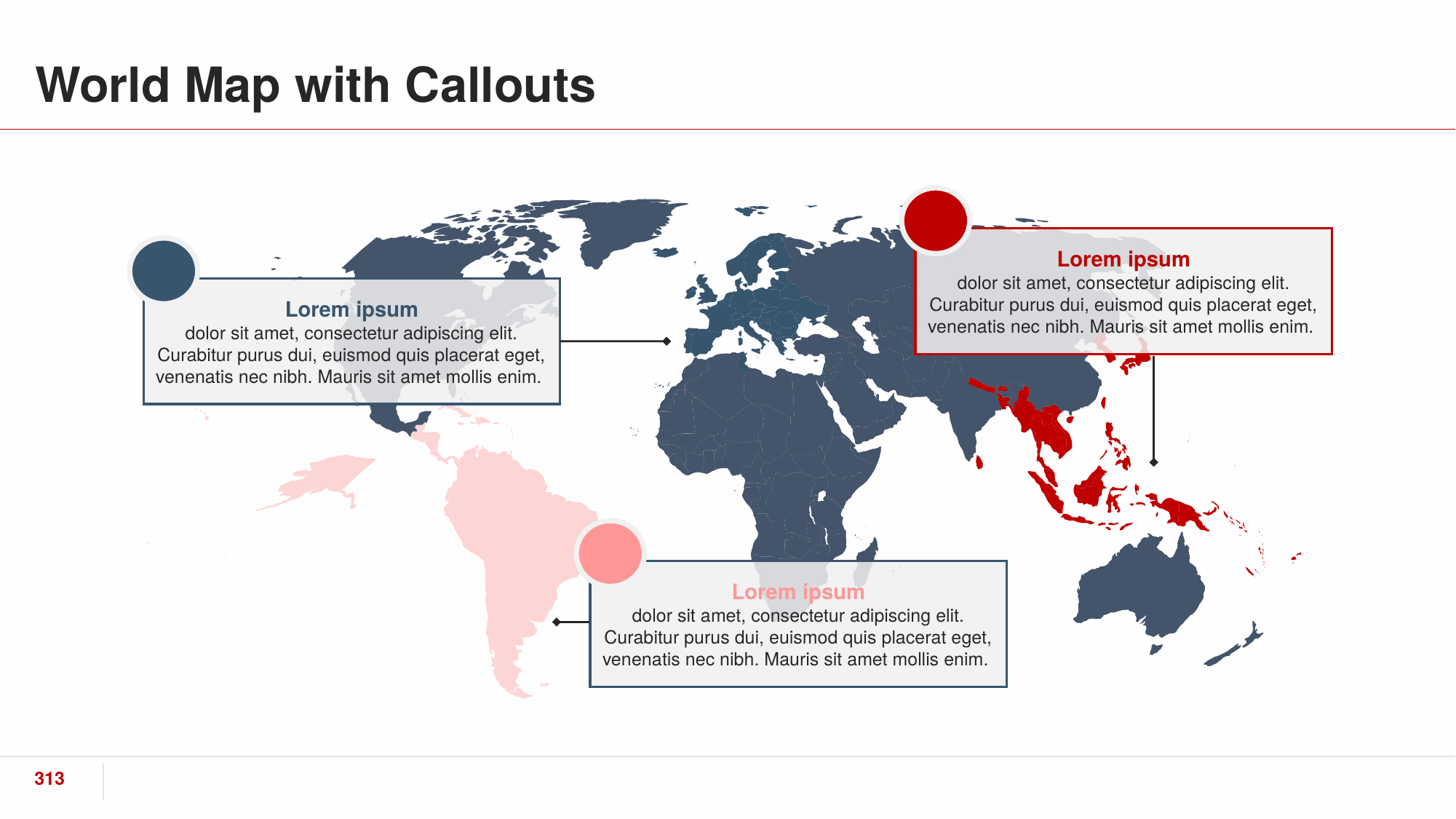

# World Map with Callouts

Lorem ipsum
dolor sit amet, consectetur adipiscing elit. Curabitur purus dui, euismod quis placerat eget, venenatis nec nibh. Mauris sit amet mollis enim.

Lorem ipsum
dolor sit amet, consectetur adipiscing elit. Curabitur purus dui, euismod quis placerat eget, venenatis nec nibh. Mauris sit amet mollis enim.

Lorem ipsum
dolor sit amet, consectetur adipiscing elit. Curabitur purus dui, euismod quis placerat eget, venenatis nec nibh. Mauris sit amet mollis enim.

313